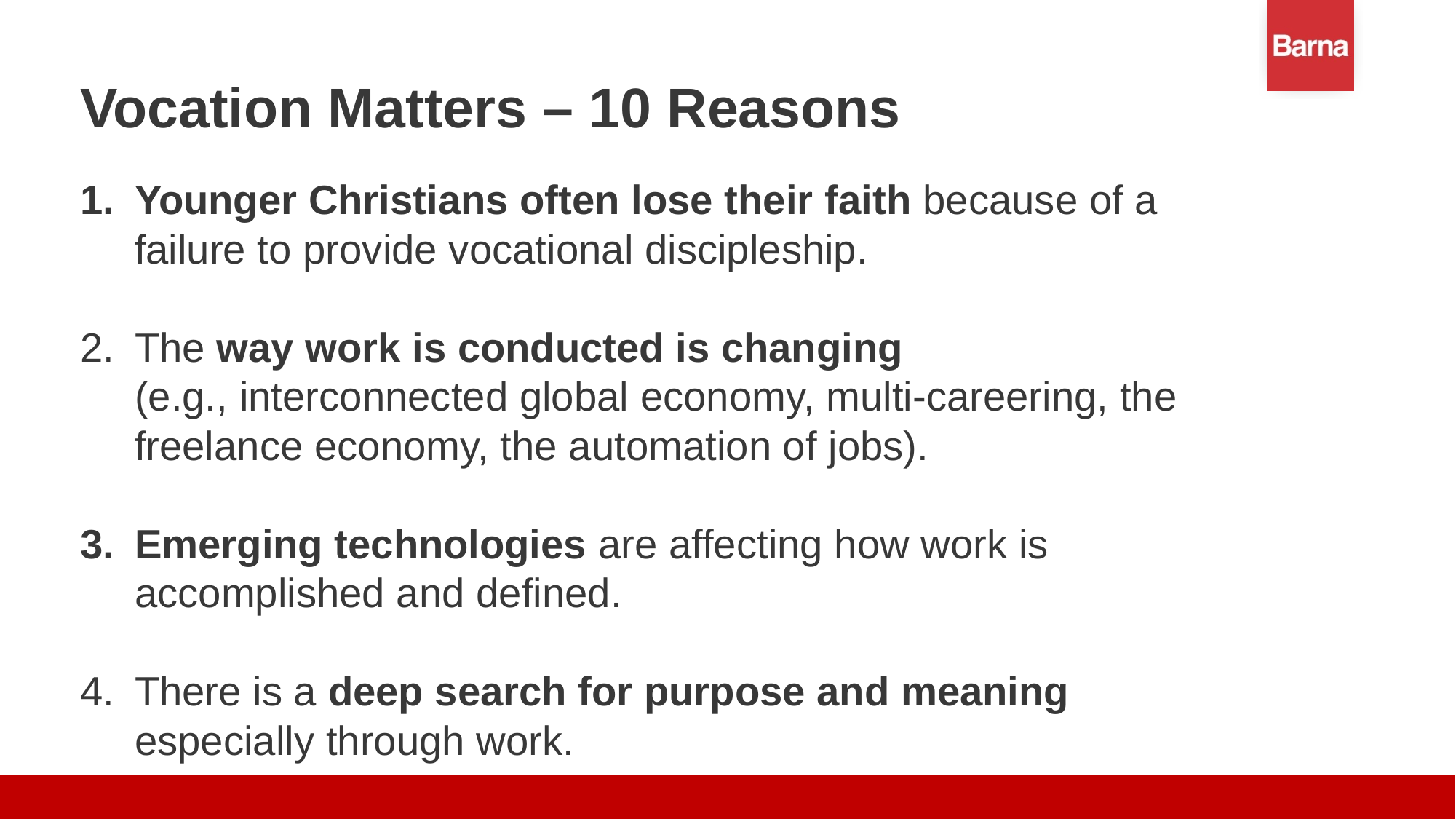

Vocation Matters – 10 Reasons

Younger Christians often lose their faith because of a failure to provide vocational discipleship.
The way work is conducted is changing
(e.g., interconnected global economy, multi-careering, the freelance economy, the automation of jobs).
Emerging technologies are affecting how work is accomplished and defined.

There is a deep search for purpose and meaning especially through work.